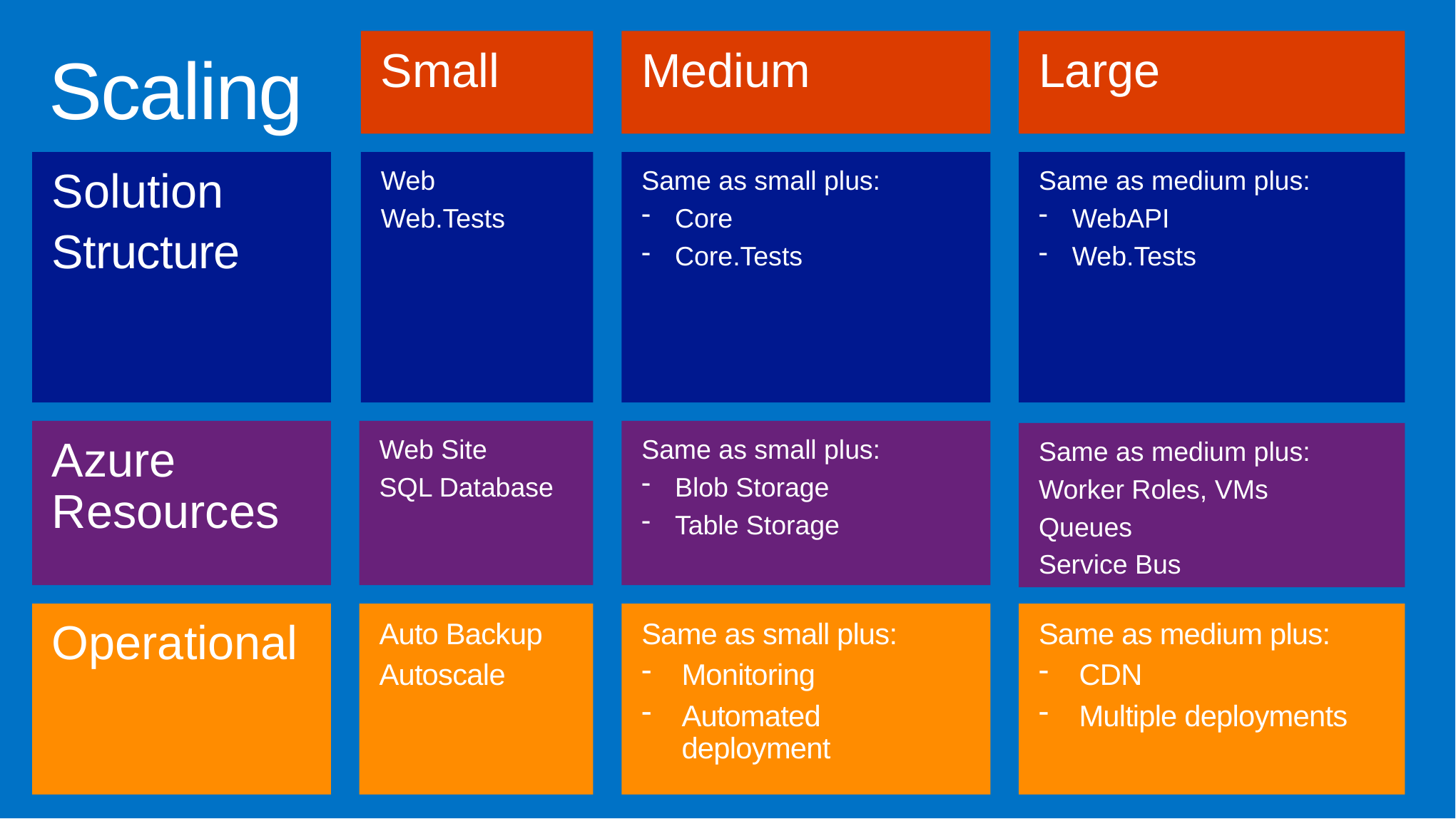

Medium
Same as small plus:
Core
Core.Tests
Same as small plus:
Blob Storage
Table Storage
Same as small plus:
Monitoring
Automated deployment

# Scaling
Large
Same as medium plus:
WebAPI
Web.Tests
Same as medium plus:
Worker Roles, VMs
Queues
Service Bus
Same as medium plus:
CDN
Multiple deployments
Small
Web
Web.Tests
Web Site
SQL Database
Auto Backup
Autoscale
Solution
Structure
Azure Resources
Operational